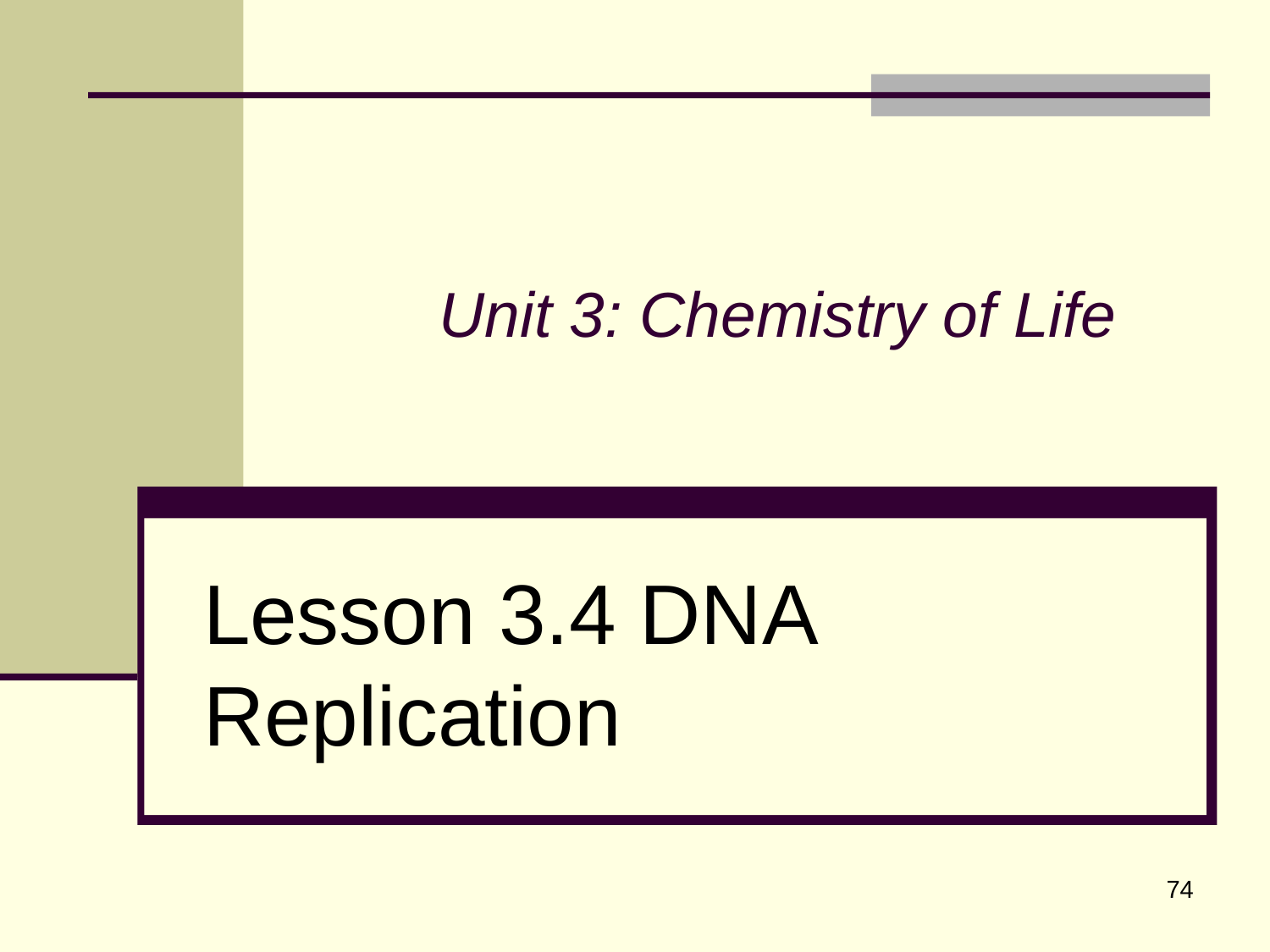

# Unit 3: Chemistry of Life
Lesson 3.4 DNA Replication
74